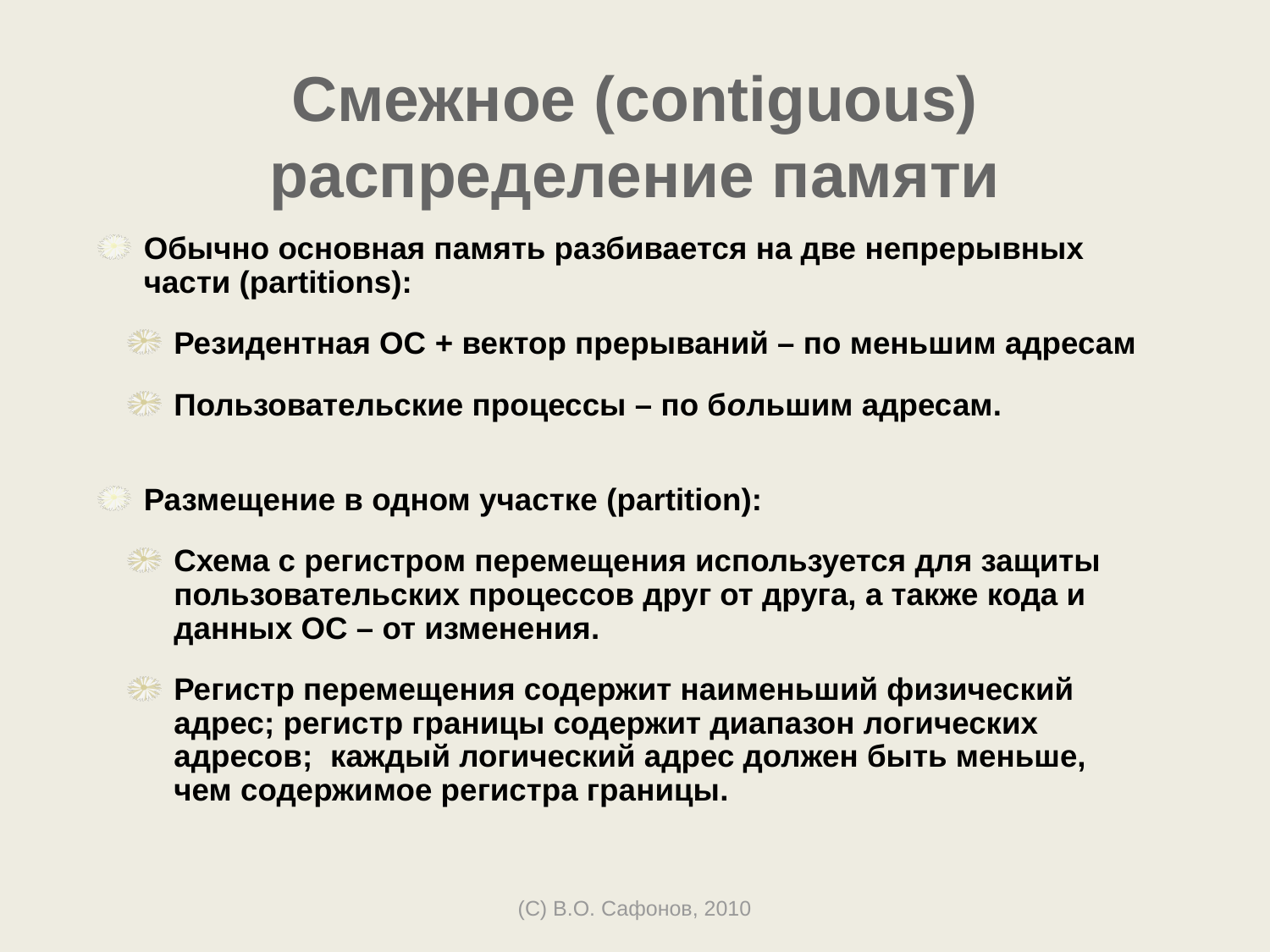

# Смежное (contiguous) распределение памяти
Обычно основная память разбивается на две непрерывных части (partitions):
Резидентная ОС + вектор прерываний – по меньшим адресам
Пользовательские процессы – по большим адресам.
Размещение в одном участке (partition):
Схема с регистром перемещения используется для защиты пользовательских процессов друг от друга, а также кода и данных ОС – от изменения.
Регистр перемещения содержит наименьший физический адрес; регистр границы содержит диапазон логических адресов;  каждый логический адрес должен быть меньше, чем содержимое регистра границы.

(C) В.О. Сафонов, 2010